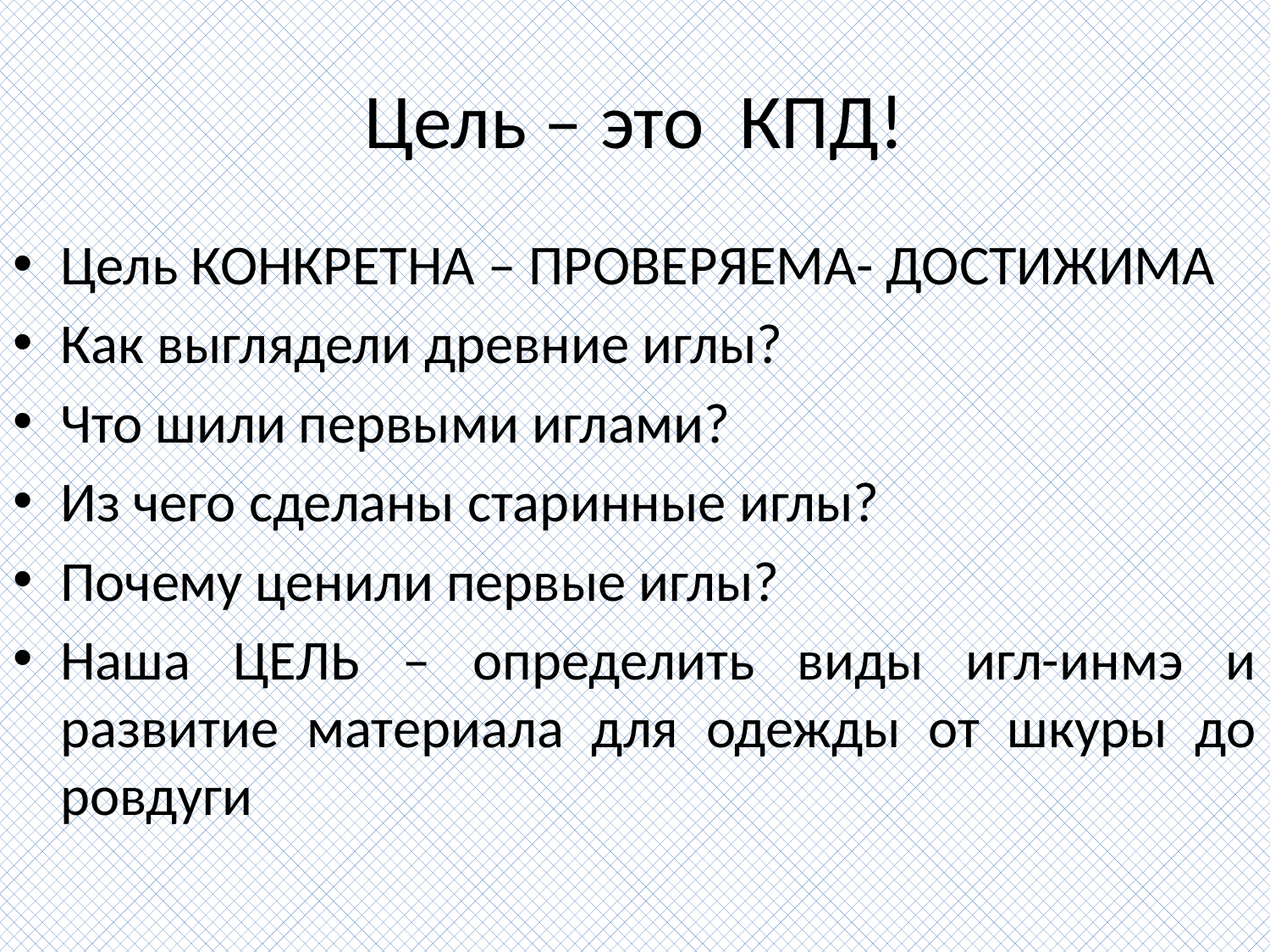

# Цель – это  КПД!
Цель КОНКРЕТНА – ПРОВЕРЯЕМА- ДОСТИЖИМА
Как выглядели древние иглы?
Что шили первыми иглами?
Из чего сделаны старинные иглы?
Почему ценили первые иглы?
Наша ЦЕЛЬ – определить виды игл-инмэ и развитие материала для одежды от шкуры до ровдуги